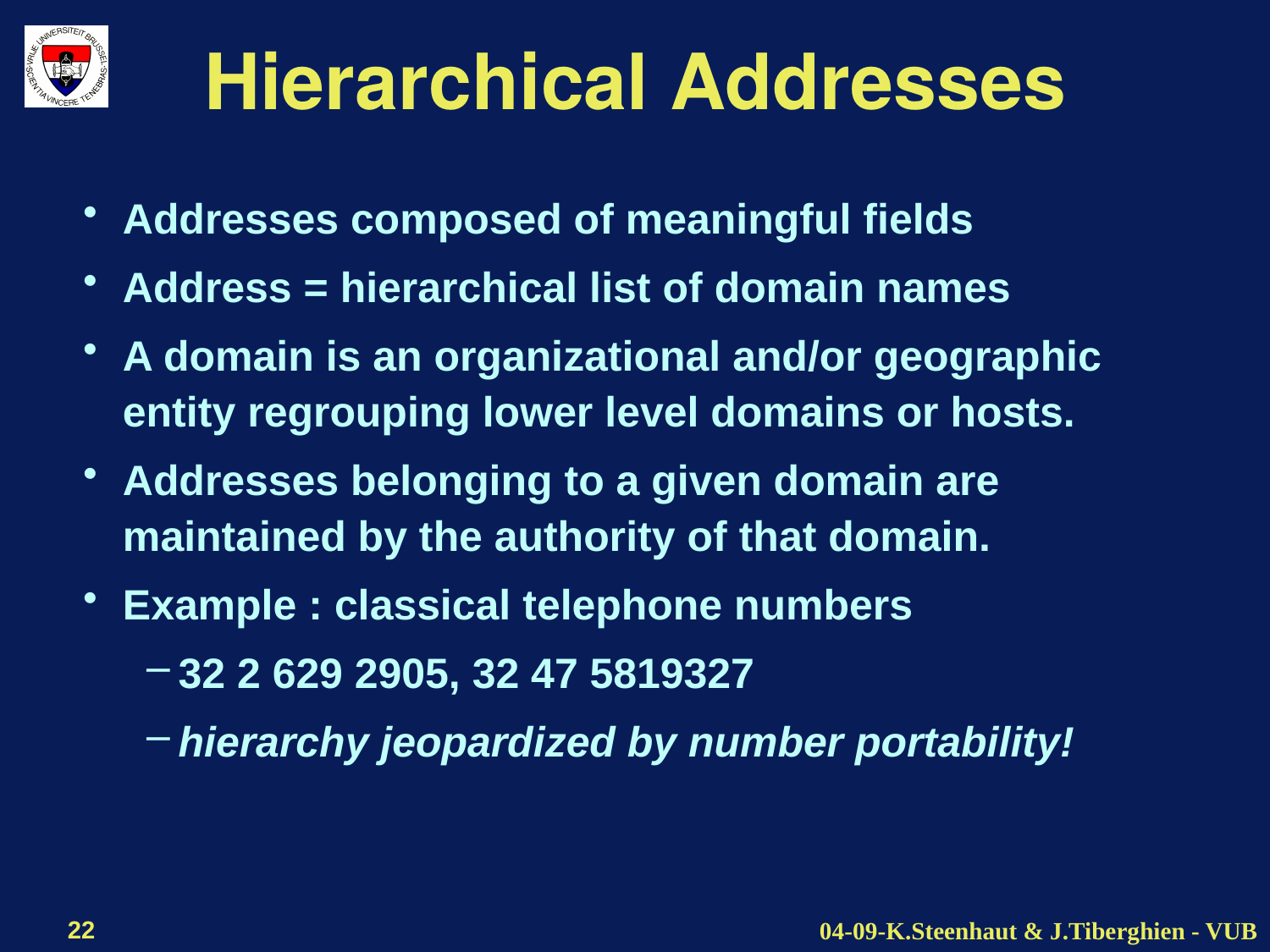

# Hierarchical Addresses
Addresses composed of meaningful fields
Address = hierarchical list of domain names
A domain is an organizational and/or geographic entity regrouping lower level domains or hosts.
Addresses belonging to a given domain are maintained by the authority of that domain.
Example : classical telephone numbers
32 2 629 2905, 32 47 5819327
hierarchy jeopardized by number portability!
22